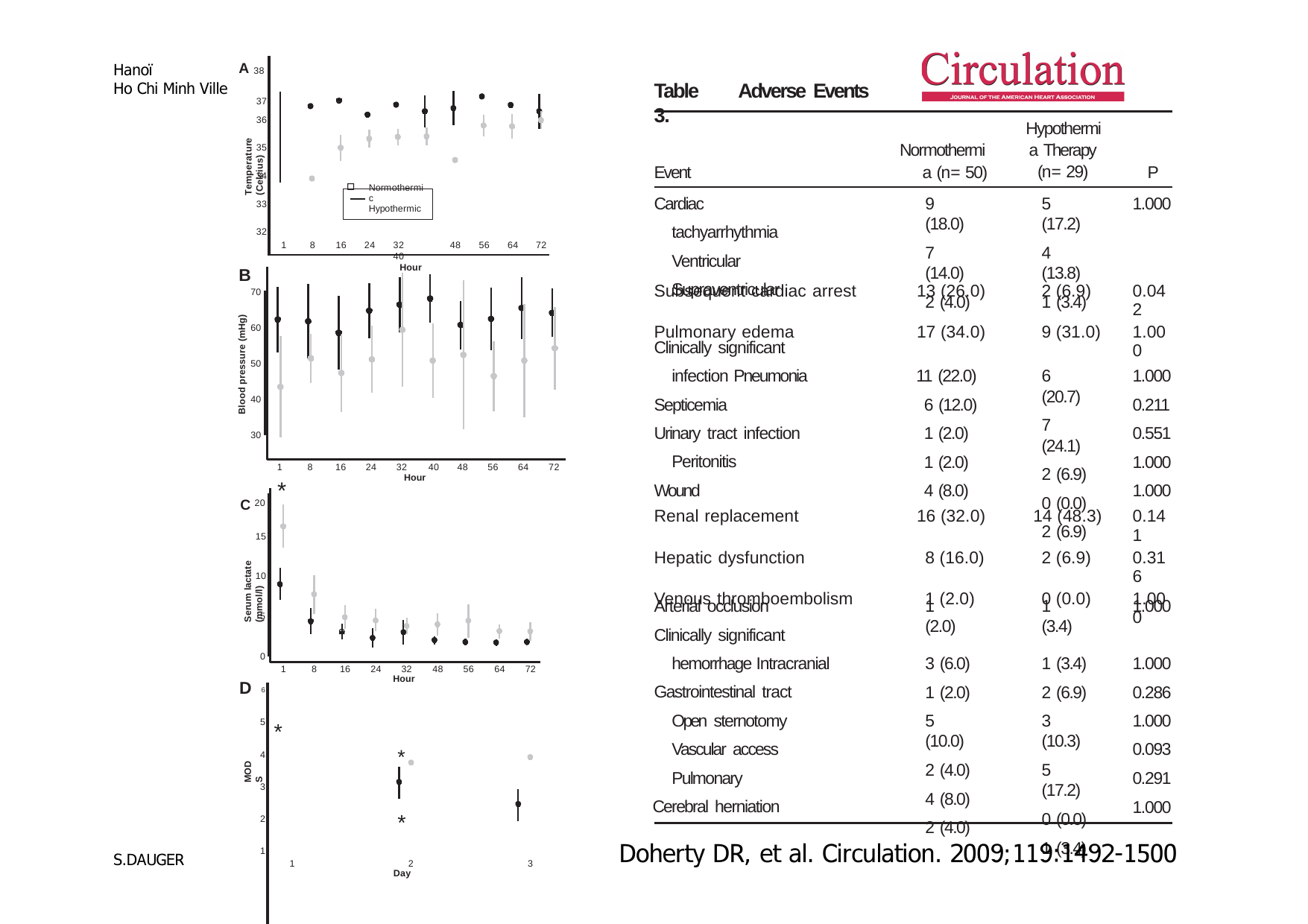

A 38

37

|  |  |
| --- | --- |
|  |  |
|  |  |
|  |  |
| Normothermic Hypothermic |  |
Hanoï
Ho Chi Minh Ville
Table 3.
Adverse Events

Temperature (Celcius)

36

Hypothermia Therapy (n=29)

Normothermia (n=50)

35

Event
P

34

Cardiac tachyarrhythmia Ventricular Supraventricular

1.000
9 (18.0)

7 (14.0)

2 (4.0)
5 (17.2)

4 (13.8)

1 (3.4)
33

32
1
8
16
24
32	40
Hour
48
56
64
72
B
70

| Subsequent cardiac arrest | 13 (26.0) | 2 (6.9) | 0.042 |
| --- | --- | --- | --- |
| Pulmonary edema | 17 (34.0) | 9 (31.0) | 1.000 |

Blood pressure (mHg)

60

Clinically significant infection Pneumonia

Septicemia
Urinary tract infection Peritonitis

Wound

50

11 (22.0)

6 (12.0)

1 (2.0)

1 (2.0)

4 (8.0)
6 (20.7)

7 (24.1)

2 (6.9)

0 (0.0)

2 (6.9)
1.000

0.211

0.551

1.000

1.000

40

30

1
8
16
24
48
56
64
72
32	40
Hour
*
C 20

| Renal replacement | 16 (32.0) | 14 (48.3) | 0.141 |
| --- | --- | --- | --- |
| Hepatic dysfunction | 8 (16.0) | 2 (6.9) | 0.316 |
| Venous thromboembolism | 1 (2.0) | 0 (0.0) | 1.000 |

Serum lactate (mmol/l)

15

10

Arterial occlusion
Clinically significant hemorrhage Intracranial
Gastrointestinal tract Open sternotomy Vascular access Pulmonary

Cerebral herniation
1 (2.0)
1 (3.4)
1.000

5

0
3 (6.0)

1 (2.0)

5 (10.0)

2 (4.0)

4 (8.0)

2 (4.0)
1 (3.4)

2 (6.9)

3 (10.3)

5 (17.2)

0 (0.0)

1 (3.4)
1.000

0.286

1.000

0.093

0.291

1.000

1
8
16
24
32
Hour
48
56
64
72
D  6
|  |  |  |
| --- | --- | --- |
| \* |  | \* \* |
|  |  |  |
|  |  |  |
5
4

MODS

3

2

Doherty DR, et al. Circulation. 2009;119:1492-1500
1
S.DAUGER
1
3
2
Day